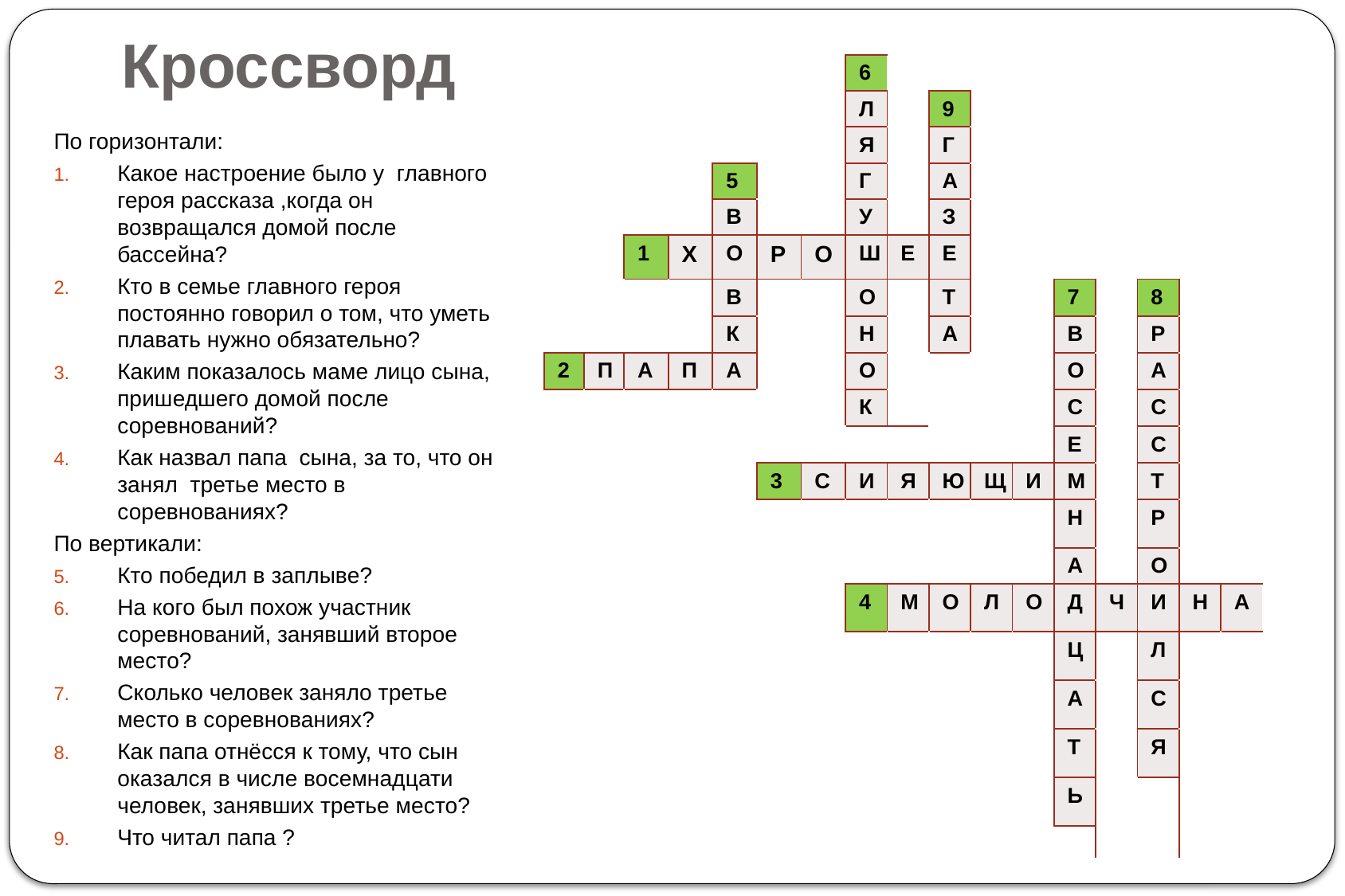

# Кроссворд
|  |  |  |  |  |  |  |  |  |  |  |  |  |  |  |  |  |  |  |
| --- | --- | --- | --- | --- | --- | --- | --- | --- | --- | --- | --- | --- | --- | --- | --- | --- | --- | --- |
|  |  |  |  |  |  |  |  | 6 |  |  |  |  |  |  |  |  |  |  |
|  |  |  |  |  |  |  |  | Л |  | 9 |  |  |  |  |  |  |  |  |
|  |  |  |  |  |  |  |  | Я |  | Г |  |  |  |  |  |  |  |  |
|  |  |  |  |  | 5 |  |  | Г |  | А |  |  |  |  |  |  |  |  |
|  |  |  |  |  | В |  |  | У |  | З |  |  |  |  |  |  |  |  |
|  |  |  | 1 | Х | О | Р | О | Ш | Е | Е |  |  |  |  |  |  |  |  |
|  |  |  |  |  | В |  |  | О |  | Т |  |  | 7 |  | 8 |  |  |  |
|  |  |  |  |  | К |  |  | Н |  | А |  |  | В |  | Р |  |  |  |
|  | 2 | П | А | П | А |  |  | О |  |  |  |  | О |  | А |  |  |  |
|  |  |  |  |  |  |  |  | К |  |  |  |  | С |  | С |  |  |  |
|  |  |  |  |  |  |  |  |  |  |  |  |  | Е |  | С |  |  |  |
|  |  |  |  |  |  | 3 | С | И | Я | Ю | Щ | И | М |  | Т |  |  |  |
|  |  |  |  |  |  |  |  |  |  |  |  |  | Н |  | Р |  |  |  |
|  |  |  |  |  |  |  |  |  |  |  |  |  | А |  | О |  |  |  |
|  |  |  |  |  |  |  |  | 4 | М | О | Л | О | Д | Ч | И | Н | А |  |
|  |  |  |  |  |  |  |  |  |  |  |  |  |  |  |  |  |  |  |
|  |  |  |  |  |  |  |  |  |  |  |  |  | Ц |  | Л |  |  |  |
|  |  |  |  |  |  |  |  |  |  |  |  |  | А |  | С |  |  |  |
|  |  |  |  |  |  |  |  |  |  |  |  |  | Т |  | Я |  |  |  |
|  |  |  |  |  |  |  |  |  |  |  |  |  | Ь |  |  |  |  |  |
|  |  |  |  |  |  |  |  |  |  |  |  |  |  |  |  |  |  |  |
По горизонтали:
Какое настроение было у  главного героя рассказа ,когда он  возвращался домой после бассейна?
Кто в семье главного героя постоянно говорил о том, что уметь плавать нужно обязательно?
Каким показалось маме лицо сына, пришедшего домой после соревнований?
Как назвал папа  сына, за то, что он занял  третье место в соревнованиях?
По вертикали:
Кто победил в заплыве?
На кого был похож участник соревнований, занявший второе место?
Сколько человек заняло третье  место в соревнованиях?
Как папа отнёсся к тому, что сын оказался в числе восемнадцати человек, занявших третье место?
Что читал папа ?